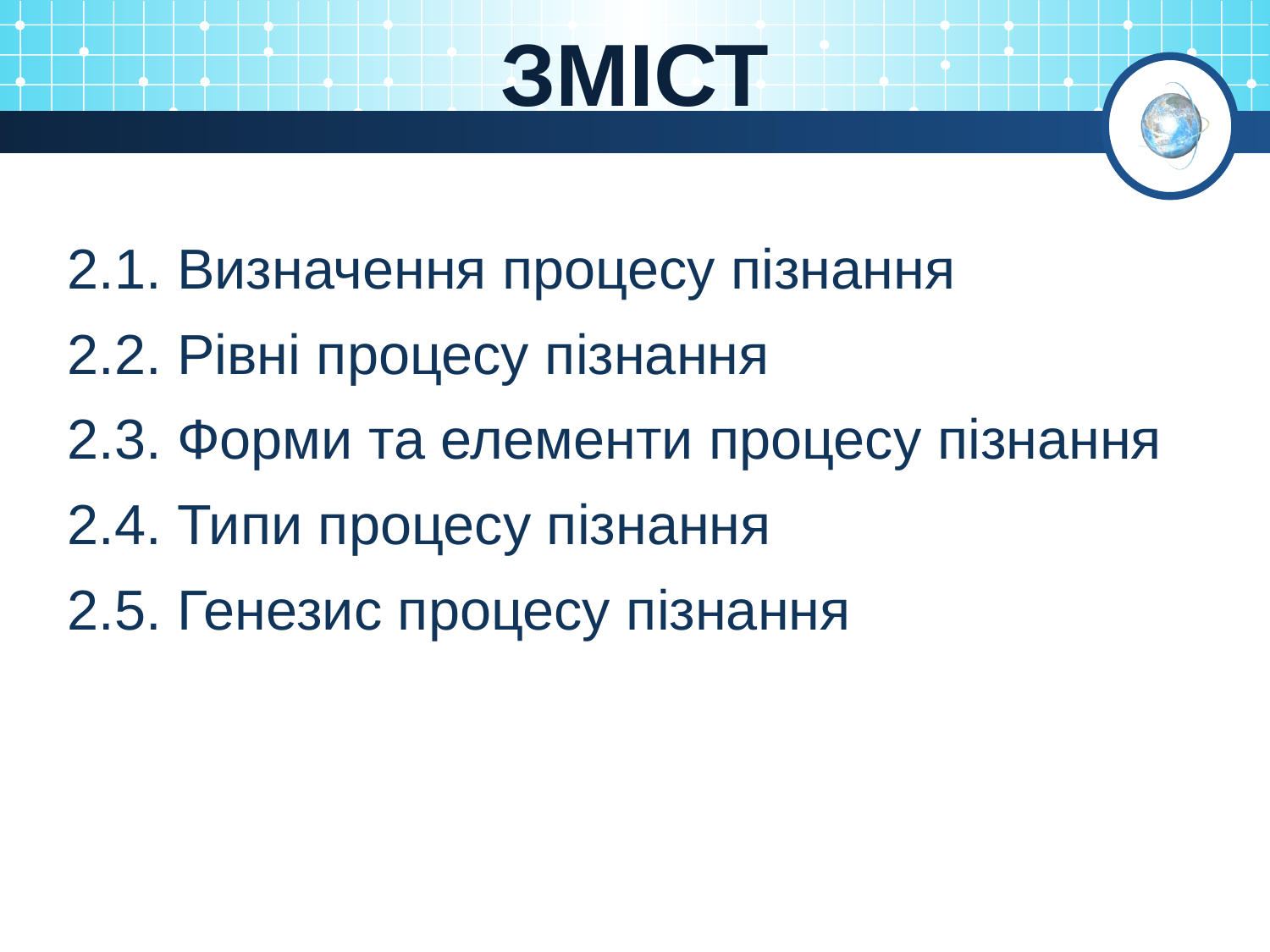

# ЗМІСТ
2.1. Визначення процесу пізнання
2.2. Рівні процесу пізнання
2.3. Форми та елементи процесу пізнання
2.4. Типи процесу пізнання
2.5. Генезис процесу пізнання